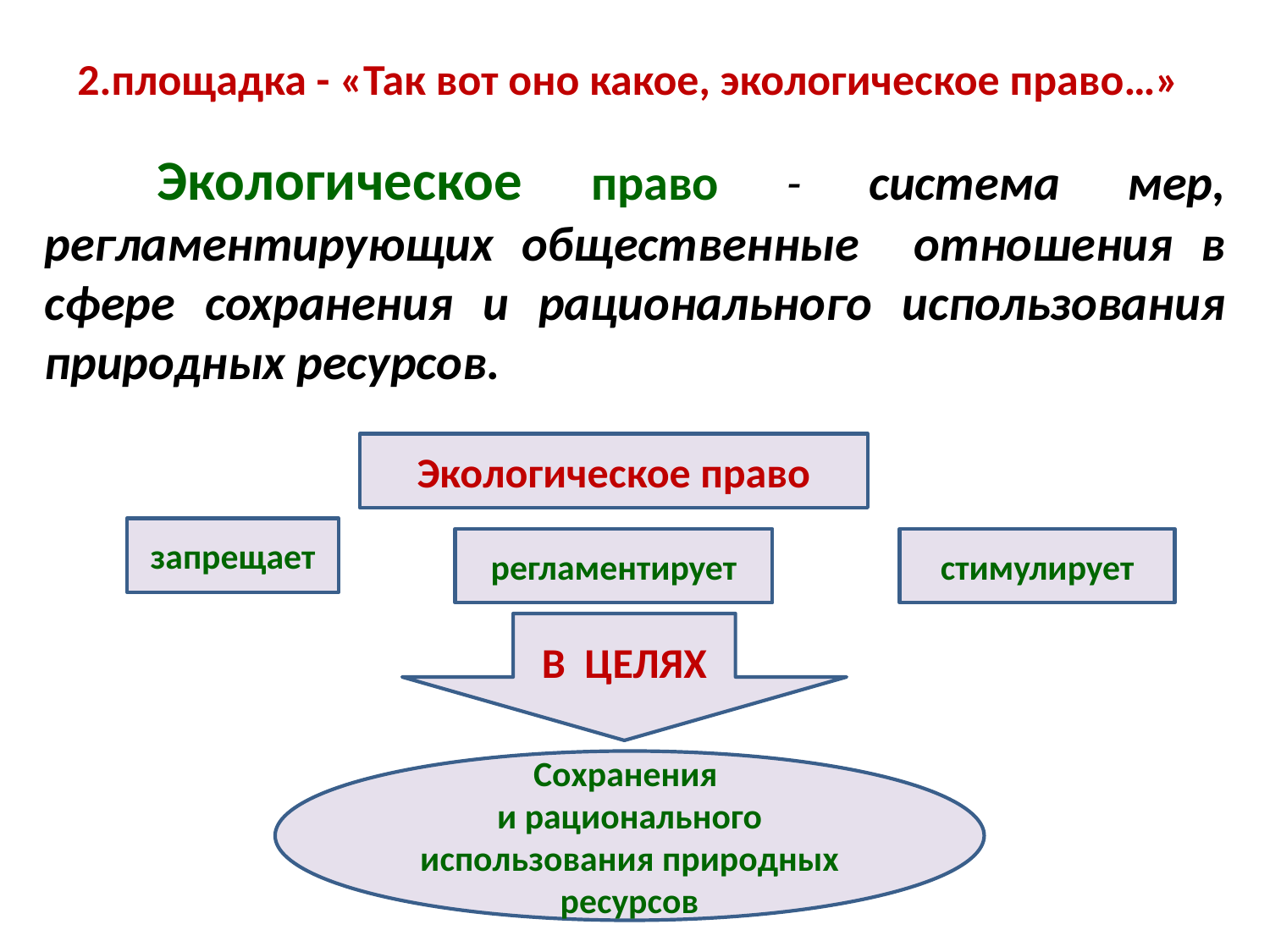

# 2.площадка - «Так вот оно какое, экологическое право…»
Экологическое право - система мер, регламентирующих общественные  отношения в сфере сохранения и рационального использования природных ресурсов.
Экологическое право
запрещает
регламентирует
стимулирует
В  ЦЕЛЯХ
Сохранения
и рационального использования природных ресурсов